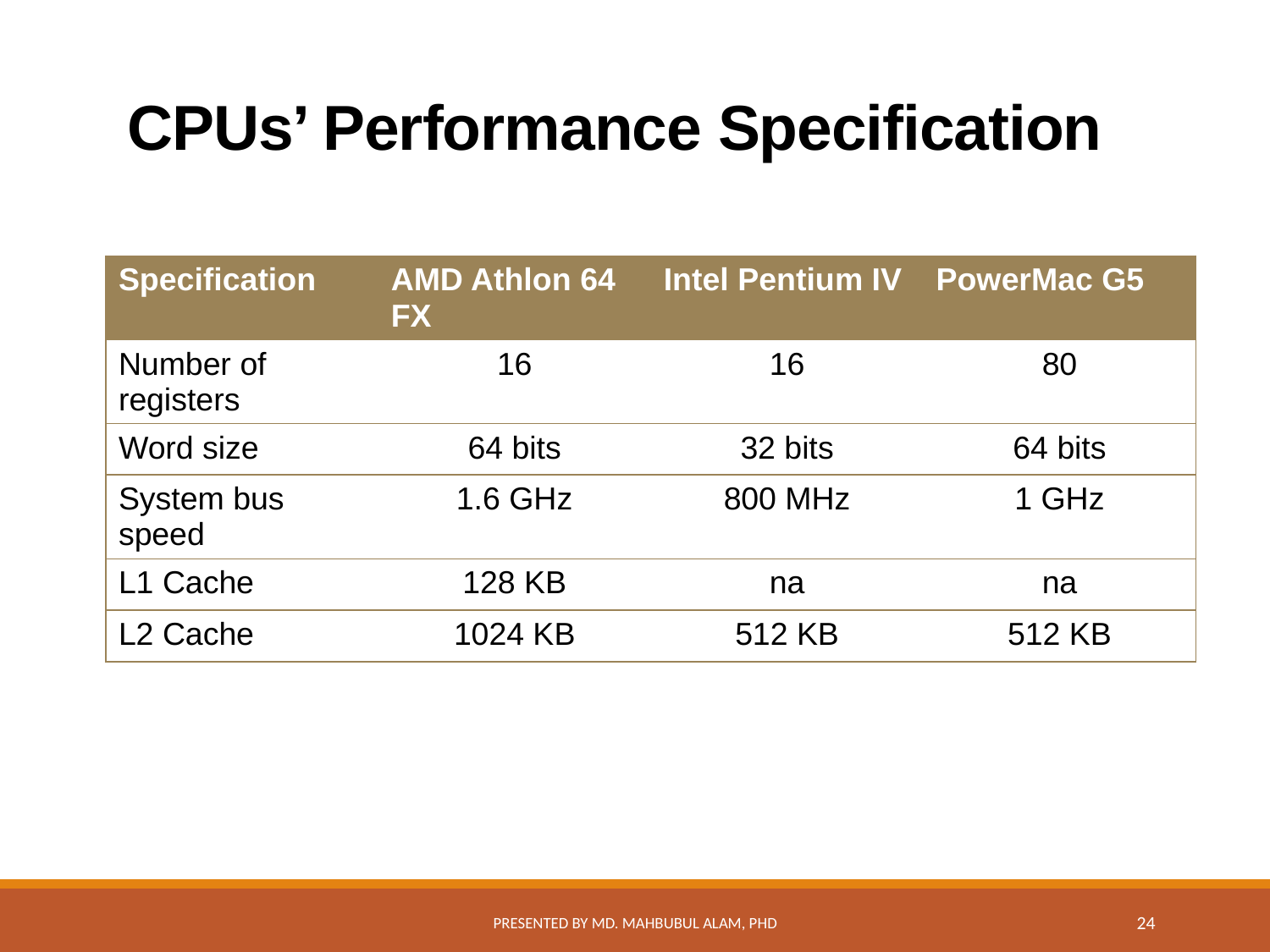

# CPUs’ Performance Specification
| Specification | AMD Athlon 64 FX | Intel Pentium IV | PowerMac G5 |
| --- | --- | --- | --- |
| Number of registers | 16 | 16 | 80 |
| Word size | 64 bits | 32 bits | 64 bits |
| System bus speed | 1.6 GHz | 800 MHz | 1 GHz |
| L1 Cache | 128 KB | na | na |
| L2 Cache | 1024 KB | 512 KB | 512 KB |
Presented by Md. Mahbubul Alam, PhD
24